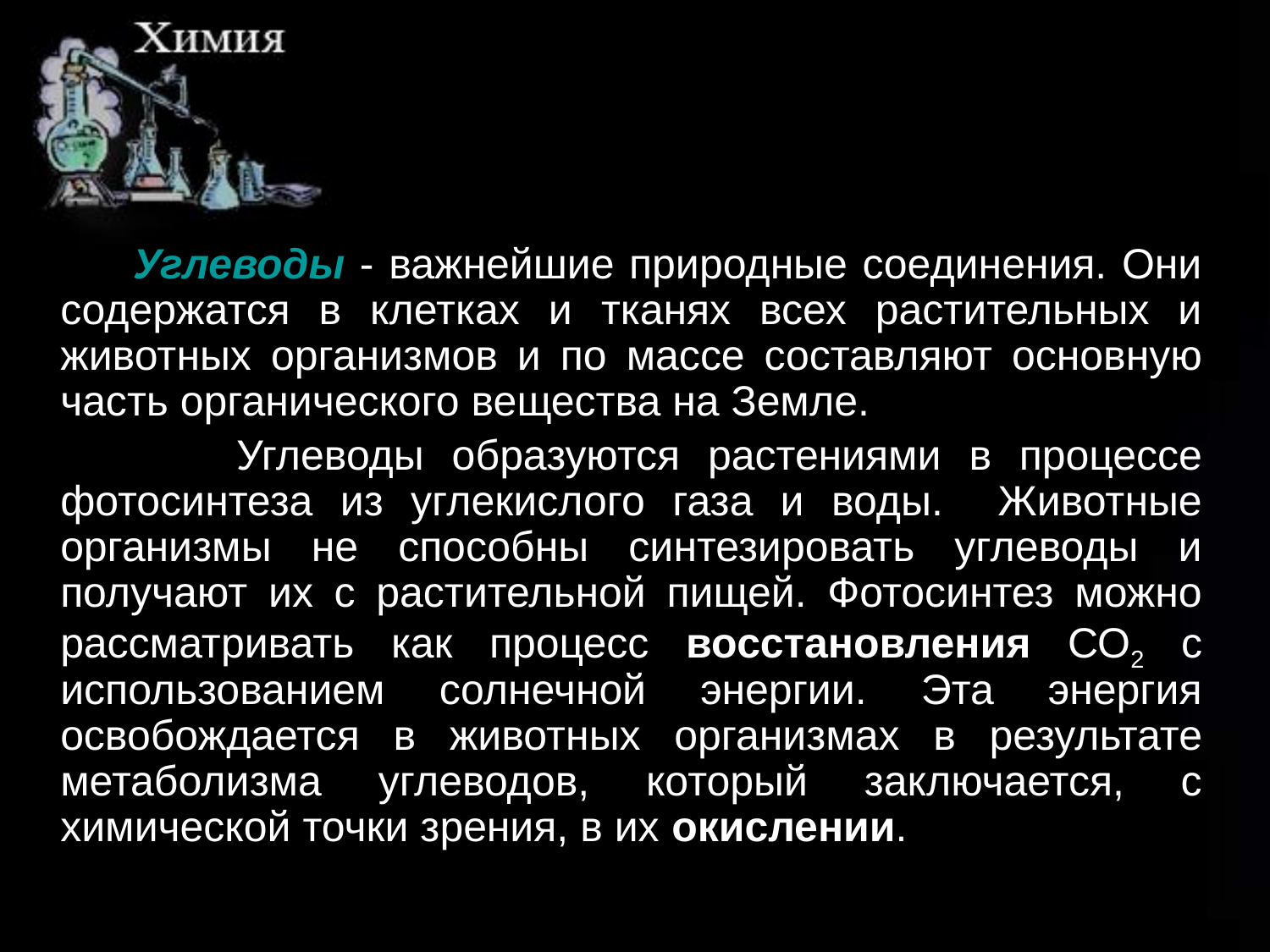

Углеводы - важнейшие природные соединения. Они содержатся в клетках и тканях всех растительных и животных организмов и по массе составляют основную часть органического вещества на Земле.
        Углеводы образуются растениями в процессе фотосинтеза из углекислого газа и воды.  Животные организмы не способны синтезировать углеводы и получают их с растительной пищей. Фотосинтез можно рассматривать как процесс восстановления СО2 с использованием солнечной энергии. Эта энергия освобождается в животных организмах в результате метаболизма углеводов, который заключается, с химической точки зрения, в их окислении.